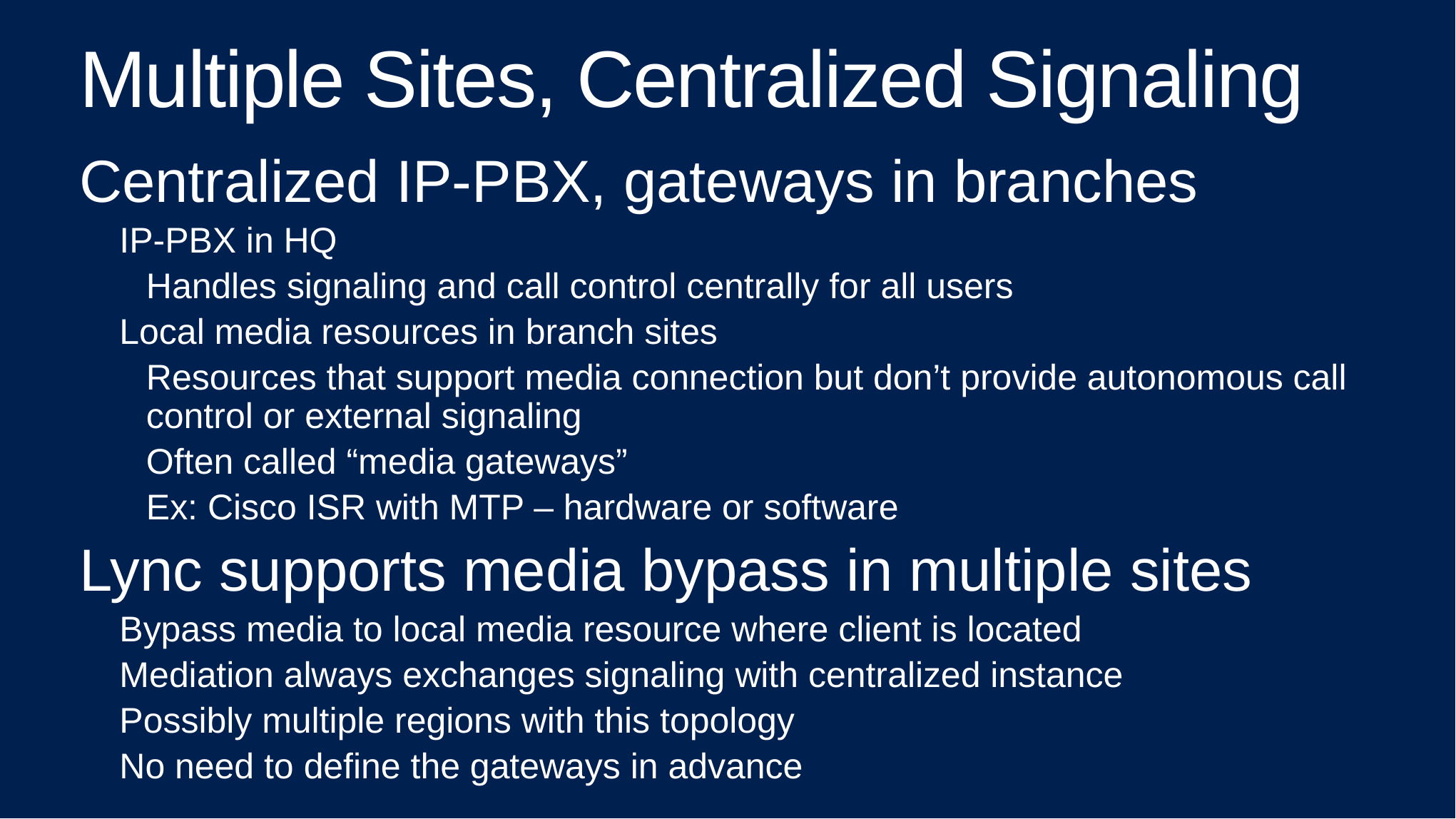

Multiple Sites, Centralized Signaling
Centralized IP-PBX, gateways in branches
IP-PBX in HQ
Handles signaling and call control centrally for all users
Local media resources in branch sites
Resources that support media connection but don’t provide autonomous call control or external signaling
Often called “media gateways”
Ex: Cisco ISR with MTP – hardware or software
Lync supports media bypass in multiple sites
Bypass media to local media resource where client is located
Mediation always exchanges signaling with centralized instance
Possibly multiple regions with this topology
No need to define the gateways in advance